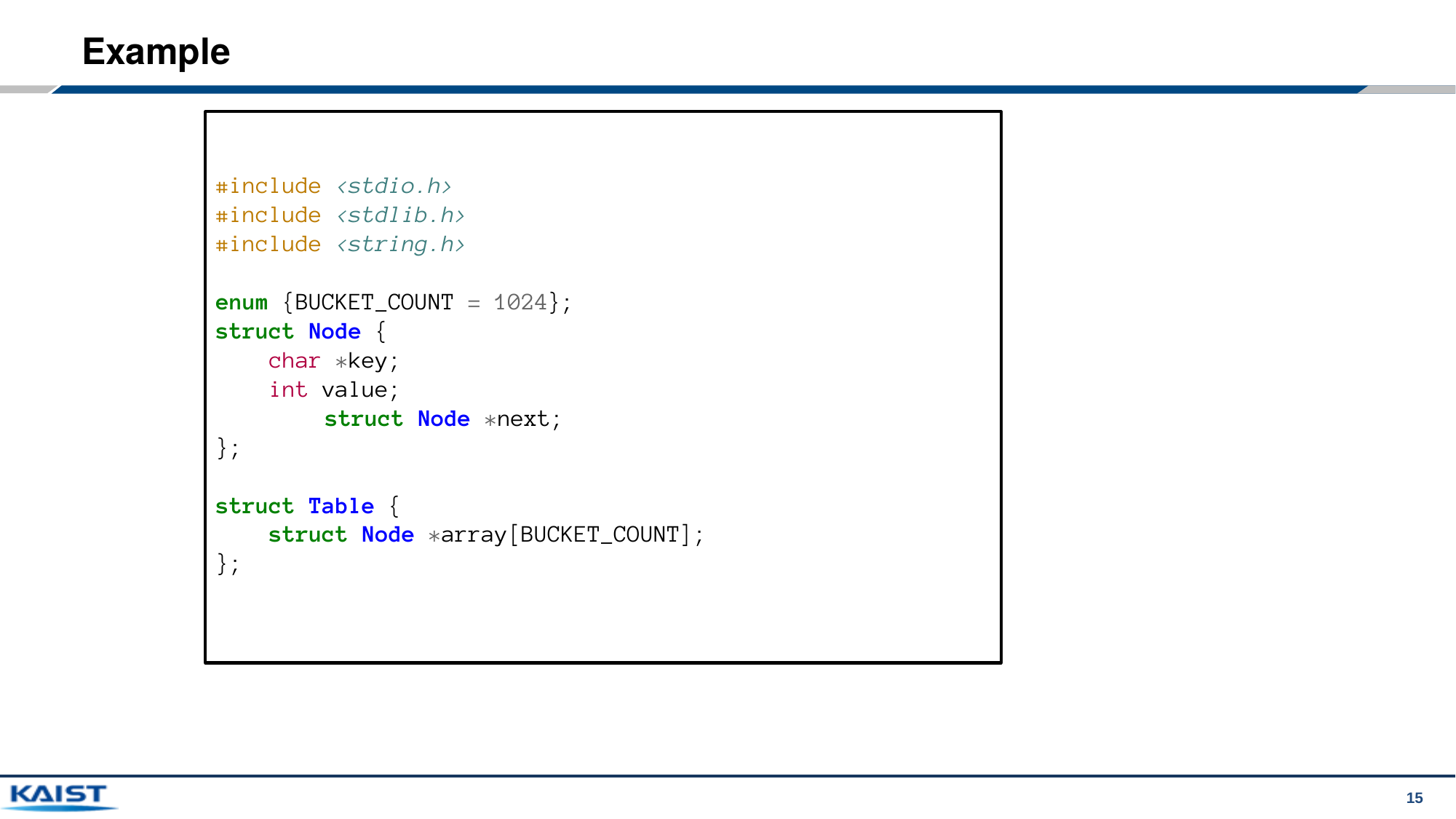

# Example
#include <stdio.h>
#include <stdlib.h>
#include <string.h>

enum {BUCKET_COUNT = 1024};
struct Node {
    char *key;
    int value;
	struct Node *next;
};

struct Table {
    struct Node *array[BUCKET_COUNT];
};